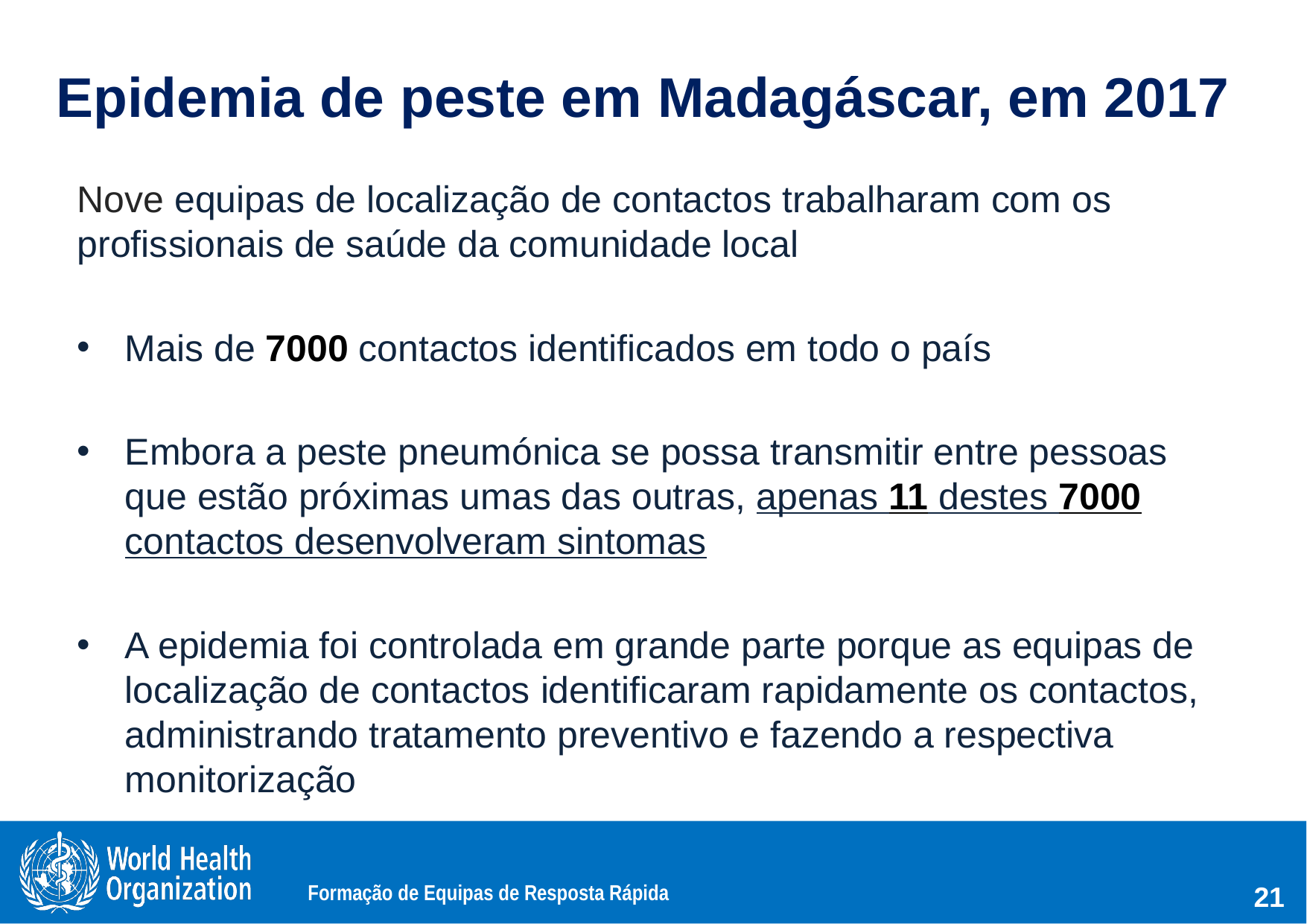

# Epidemia de peste em Madagáscar, em 2017
Nove equipas de localização de contactos trabalharam com os profissionais de saúde da comunidade local

Mais de 7000 contactos identificados em todo o país

Embora a peste pneumónica se possa transmitir entre pessoas que estão próximas umas das outras, apenas 11 destes 7000 contactos desenvolveram sintomas

A epidemia foi controlada em grande parte porque as equipas de localização de contactos identificaram rapidamente os contactos, administrando tratamento preventivo e fazendo a respectiva monitorização